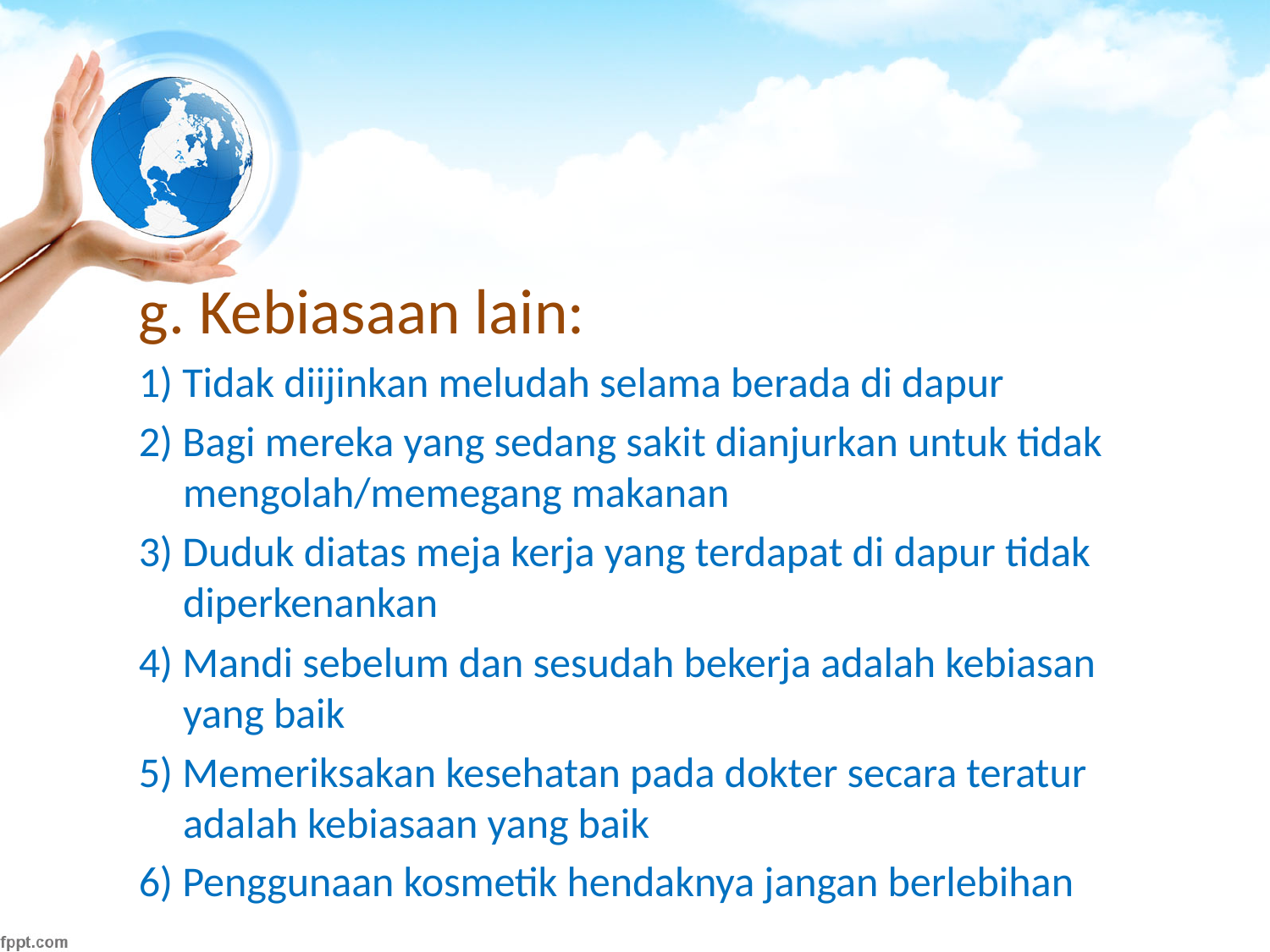

#
g. Kebiasaan lain:
1) Tidak diijinkan meludah selama berada di dapur
2) Bagi mereka yang sedang sakit dianjurkan untuk tidak mengolah/memegang makanan
3) Duduk diatas meja kerja yang terdapat di dapur tidak diperkenankan
4) Mandi sebelum dan sesudah bekerja adalah kebiasan yang baik
5) Memeriksakan kesehatan pada dokter secara teratur adalah kebiasaan yang baik
6) Penggunaan kosmetik hendaknya jangan berlebihan